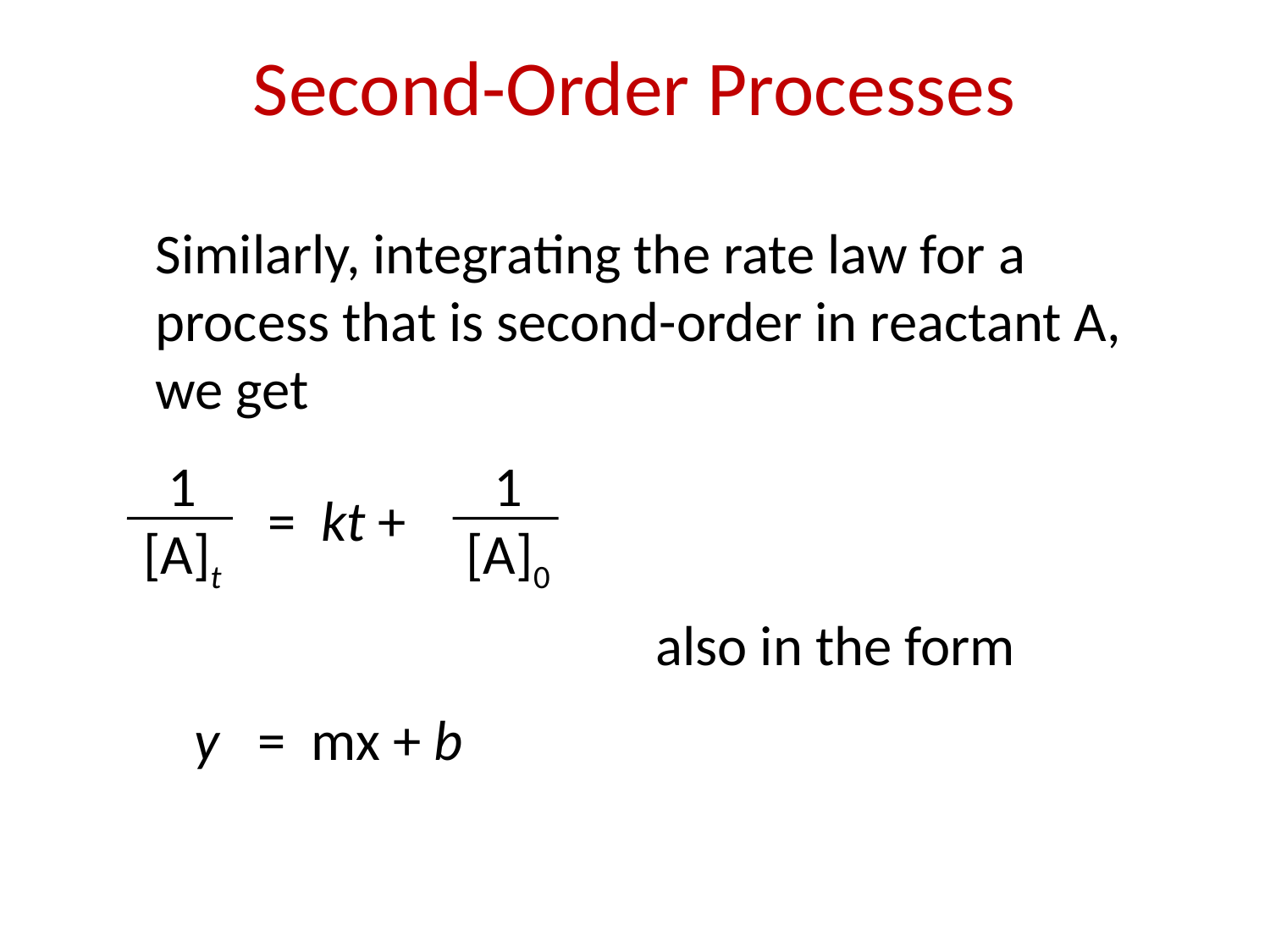

Second-Order Processes
	Similarly, integrating the rate law for a process that is second-order in reactant A, we get
1
[A]t

1
[A]0

=  kt +
also in the form
y   =  mx + b